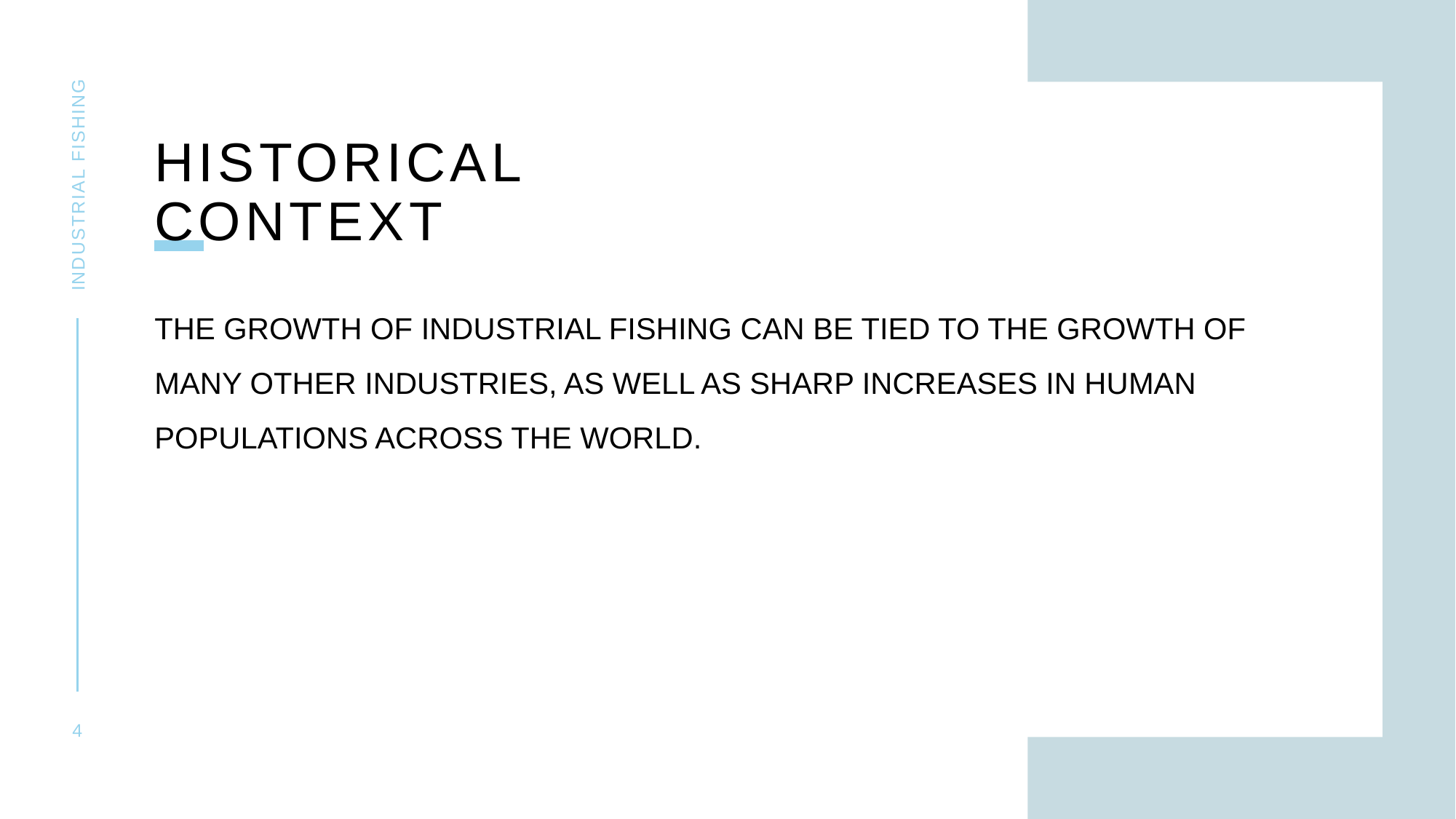

# Historical context
Industrial fishing
The growth of industrial fishing can be tied to the growth of many other industries, as well as sharp increases in human populations across the world.
4